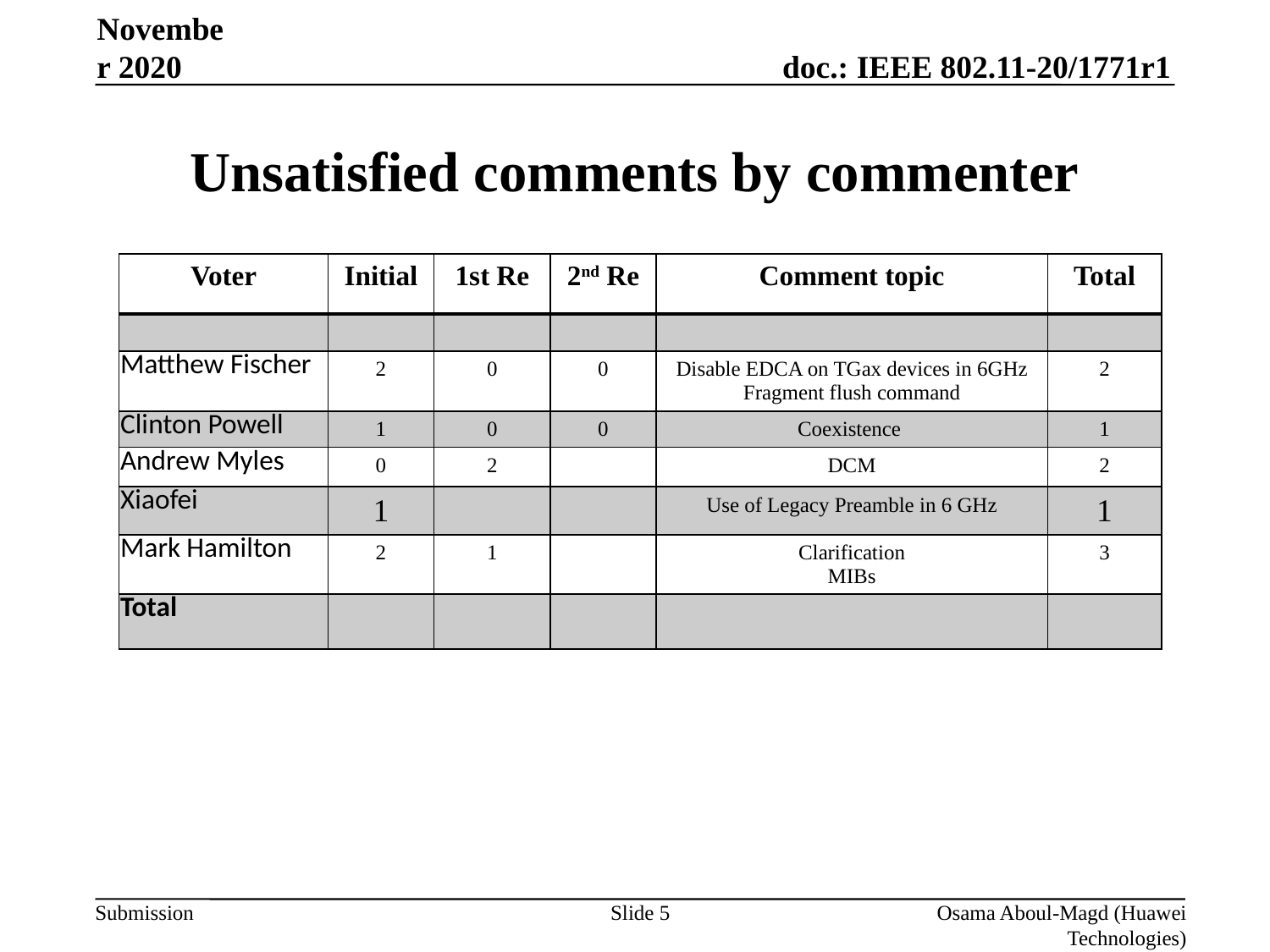

November 2020
# Unsatisfied comments by commenter
| Voter | Initial | 1st Re | 2nd Re | Comment topic | Total |
| --- | --- | --- | --- | --- | --- |
|  |  |  |  |  |  |
| Matthew Fischer | 2 | 0 | 0 | Disable EDCA on TGax devices in 6GHz Fragment flush command | 2 |
| Clinton Powell | 1 | 0 | 0 | Coexistence | 1 |
| Andrew Myles | 0 | 2 |  | DCM | 2 |
| Xiaofei | 1 |  |  | Use of Legacy Preamble in 6 GHz | 1 |
| Mark Hamilton | 2 | 1 |  | Clarification MIBs | 3 |
| Total |  |  |  |  |  |
Slide 5
Osama Aboul-Magd (Huawei Technologies)